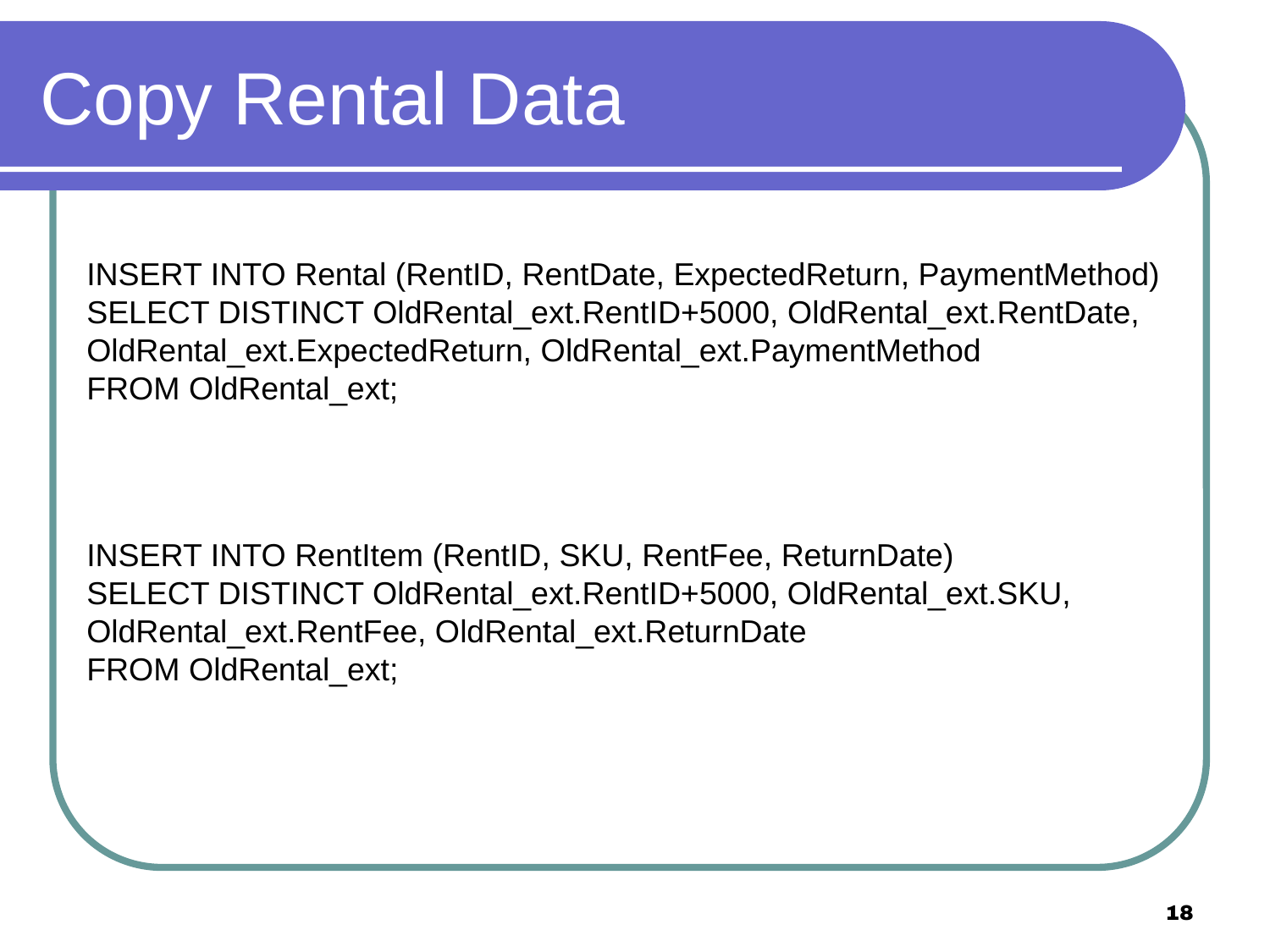

# Copy Rental Data
INSERT INTO Rental (RentID, RentDate, ExpectedReturn, PaymentMethod)
SELECT DISTINCT OldRental_ext.RentID+5000, OldRental_ext.RentDate, OldRental_ext.ExpectedReturn, OldRental_ext.PaymentMethod
FROM OldRental_ext;
INSERT INTO RentItem (RentID, SKU, RentFee, ReturnDate)
SELECT DISTINCT OldRental_ext.RentID+5000, OldRental_ext.SKU, OldRental_ext.RentFee, OldRental_ext.ReturnDate
FROM OldRental_ext;
18